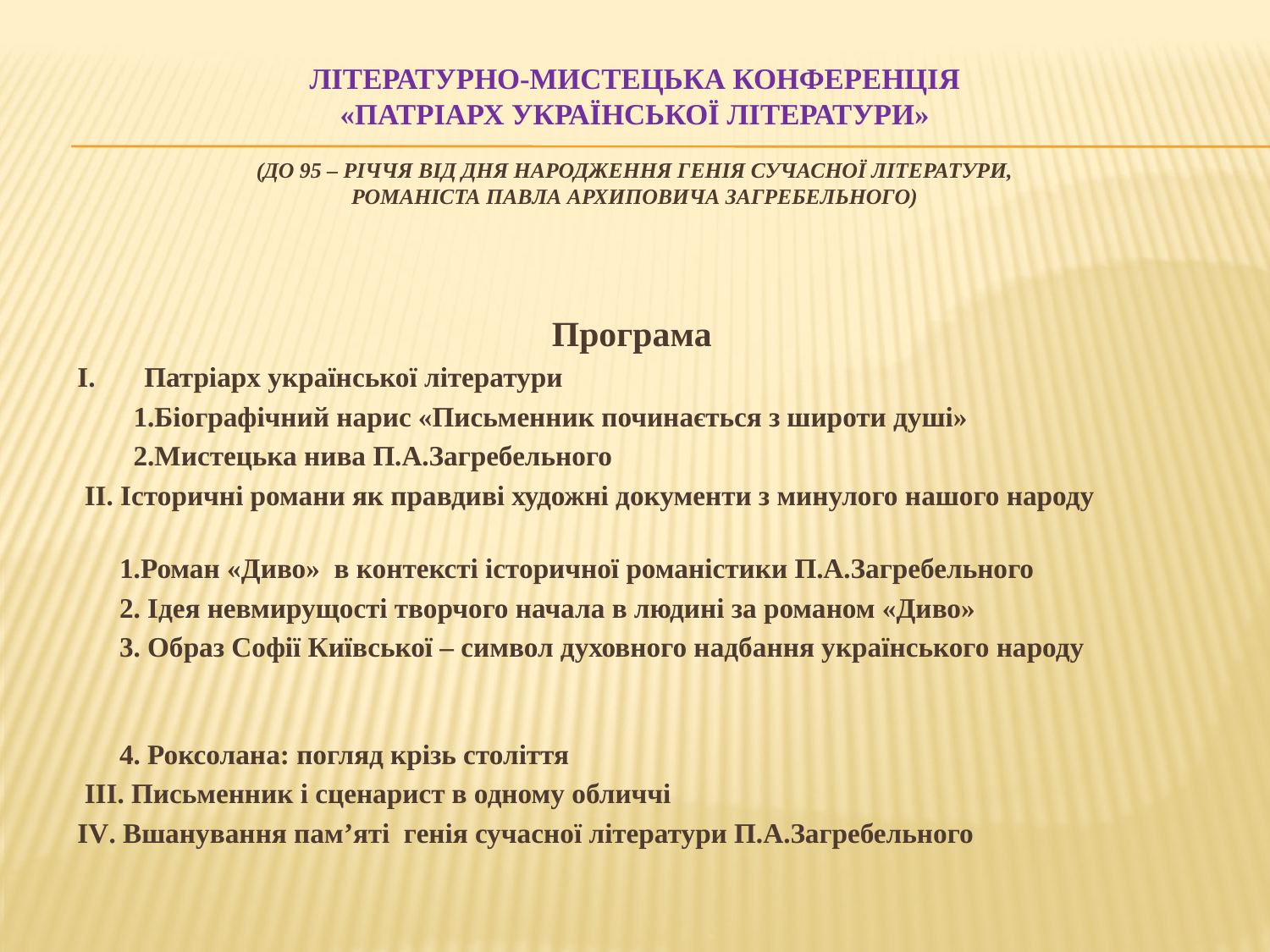

# Літературно-мистецька конференція «Патріарх української літератури» (до 95 – РІЧЧЯ від дня народження генія сучасної літератури, романіста Павла Архиповича Загребельного)

Програма
І.       Патріарх української літератури
        1.Біографічний нарис «Письменник починається з широти душі»
        2.Мистецька нива П.А.Загребельного
 ІІ. Історичні романи як правдиві художні документи з минулого нашого народу
      1.Роман «Диво»  в контексті історичної романістики П.А.Загребельного
      2. Ідея невмирущості творчого начала в людині за романом «Диво»
      3. Образ Софії Київської – символ духовного надбання українського народу
      4. Роксолана: погляд крізь століття
 ІІІ. Письменник і сценарист в одному обличчі
ІV. Вшанування пам’яті  генія сучасної літератури П.А.Загребельного